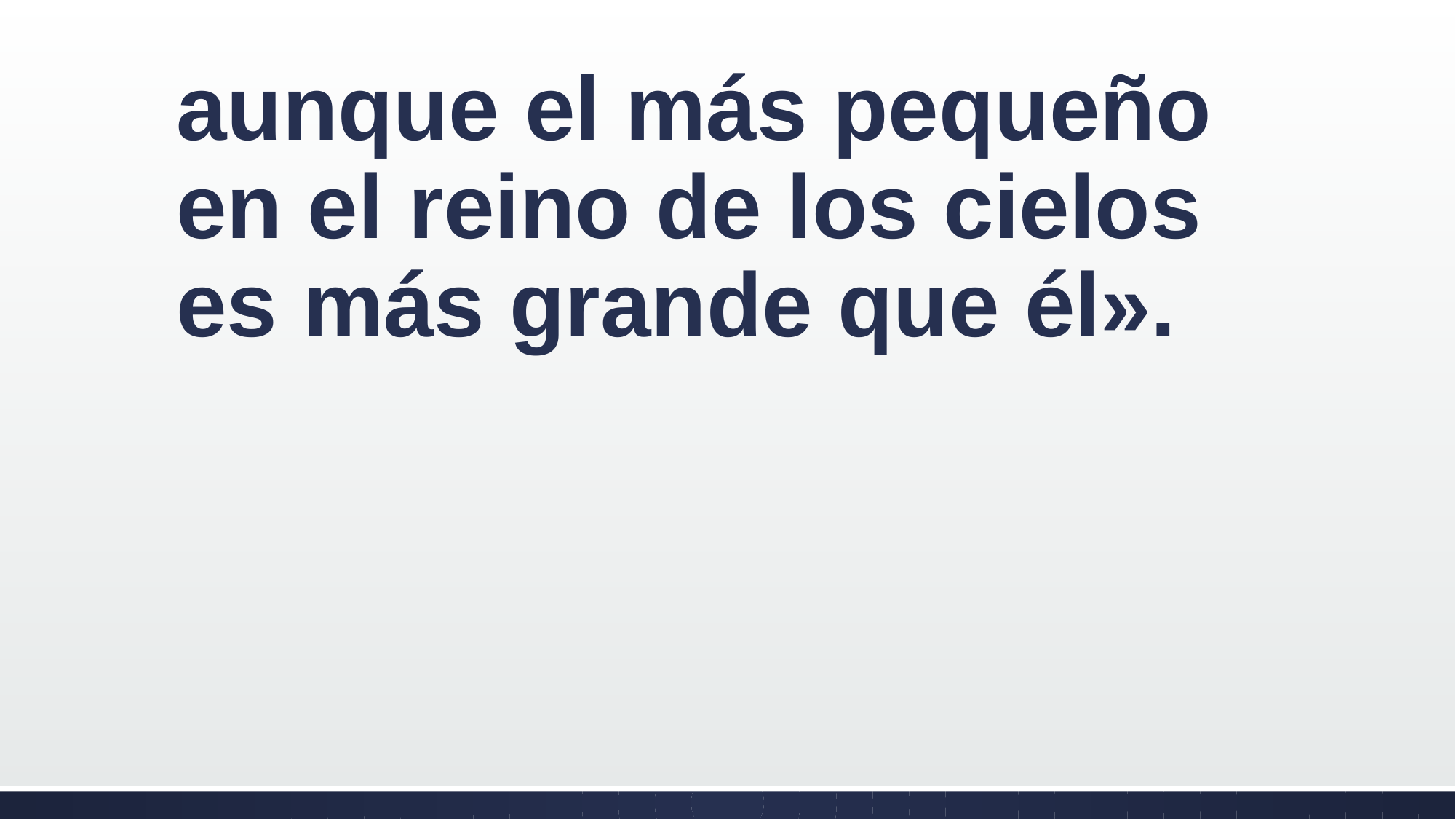

#
aunque el más pequeño en el reino de los cielos es más grande que él».